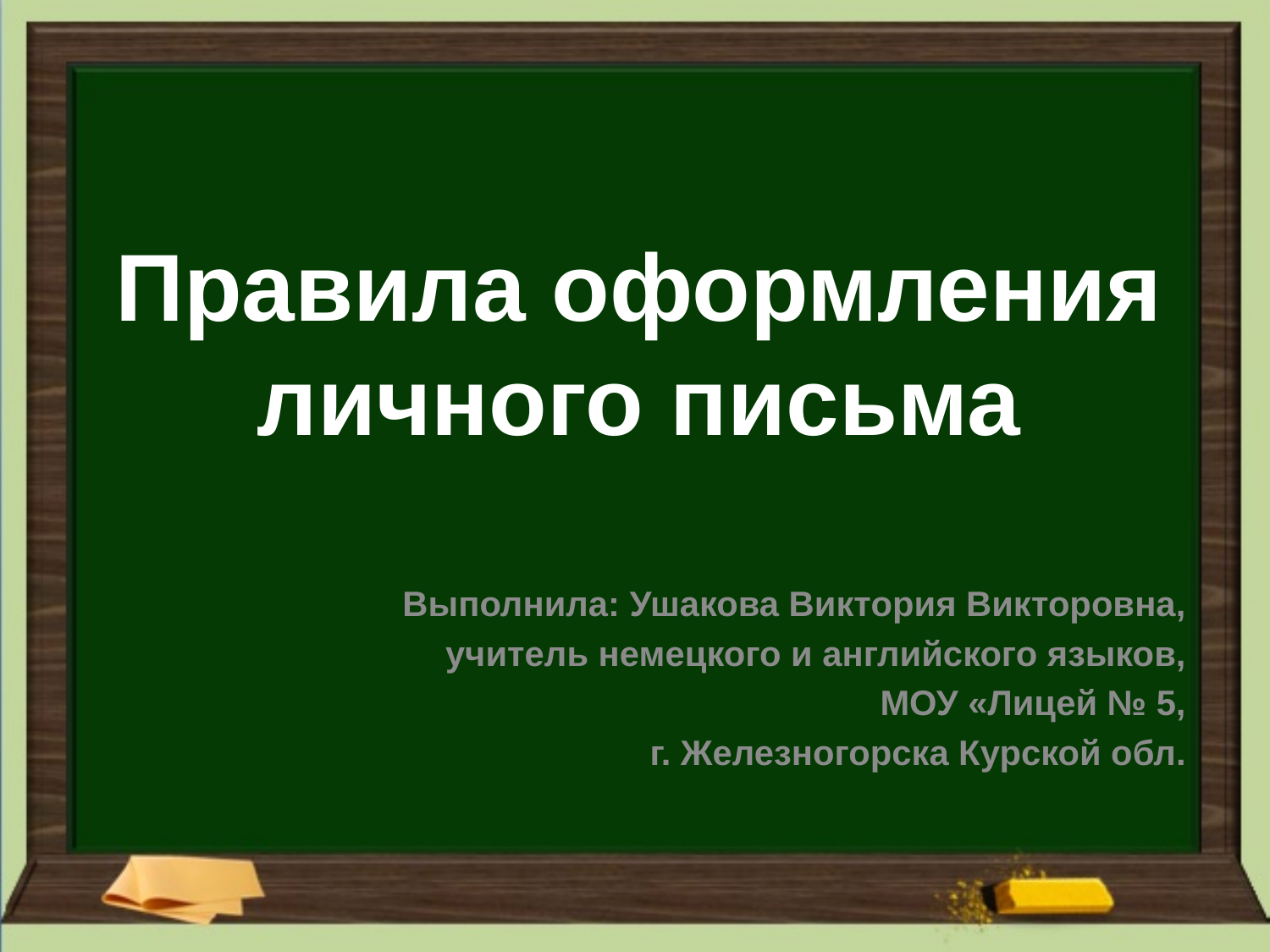

# Правила оформления личного письма
Выполнила: Ушакова Виктория Викторовна,
учитель немецкого и английского языков,
МОУ «Лицей № 5,
г. Железногорска Курской обл.